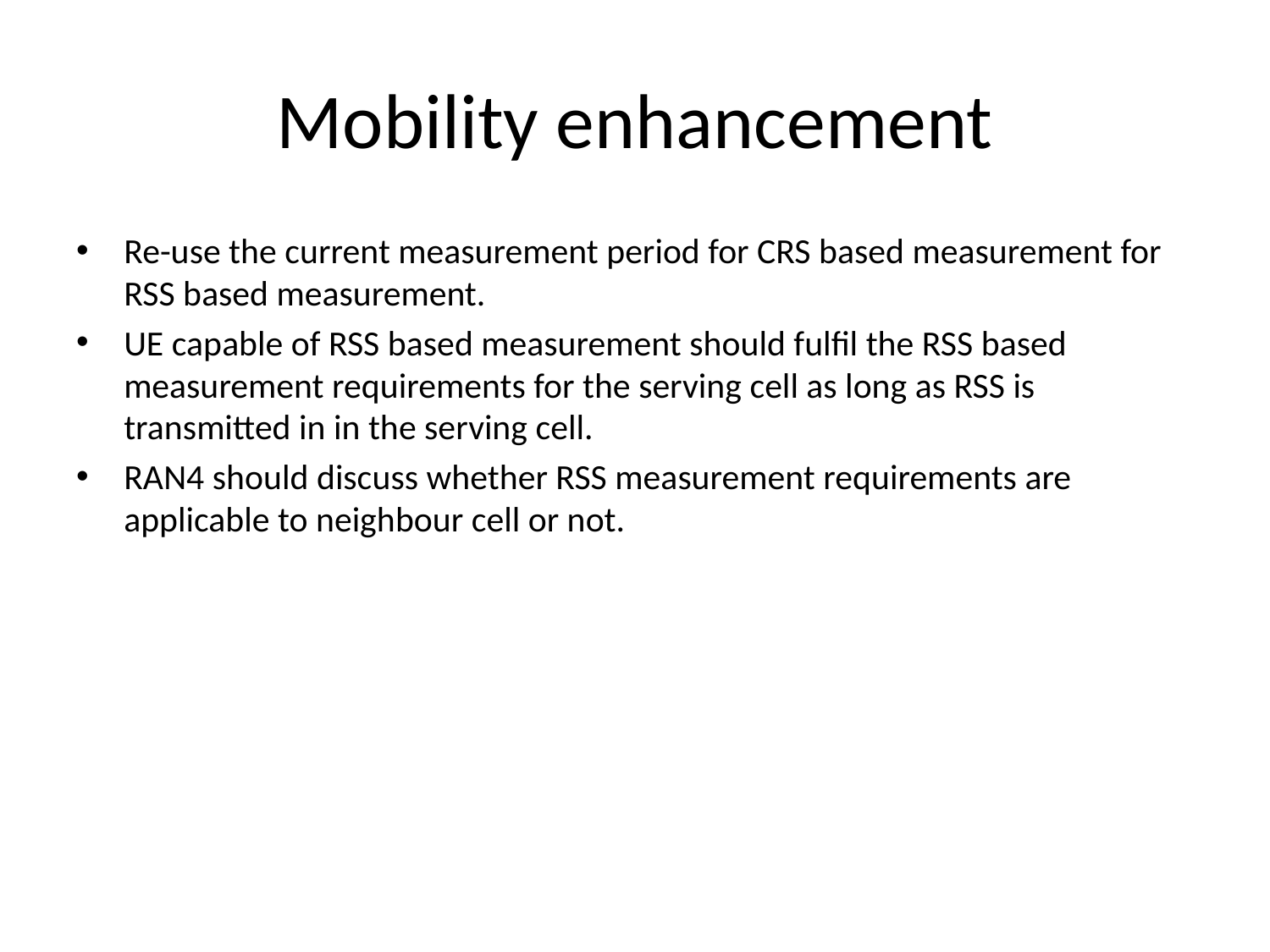

# Mobility enhancement
Re-use the current measurement period for CRS based measurement for RSS based measurement.
UE capable of RSS based measurement should fulfil the RSS based measurement requirements for the serving cell as long as RSS is transmitted in in the serving cell.
RAN4 should discuss whether RSS measurement requirements are applicable to neighbour cell or not.